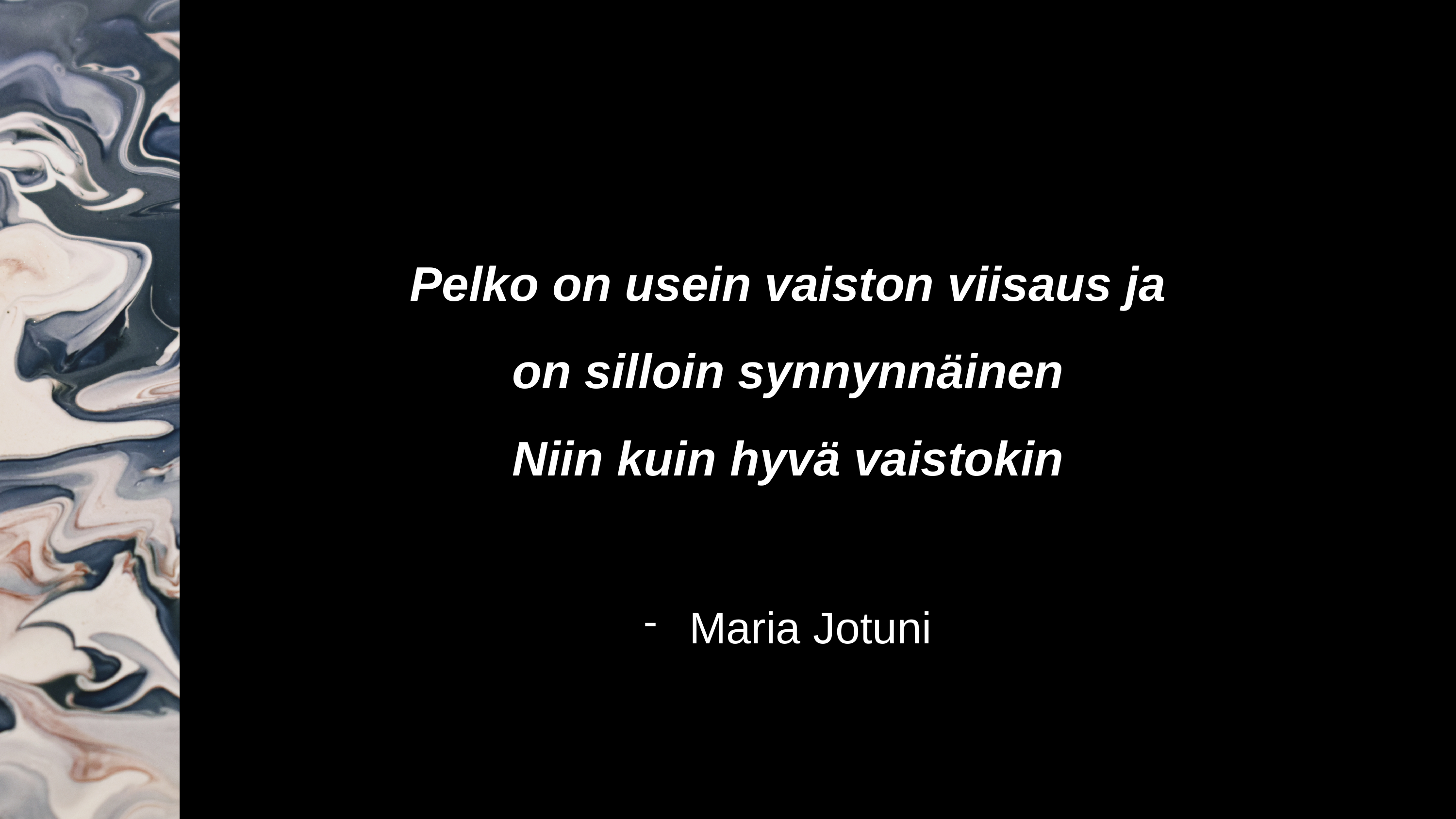

Pelko on usein vaiston viisaus ja on silloin synnynnäinen
Niin kuin hyvä vaistokin

Maria Jotuni